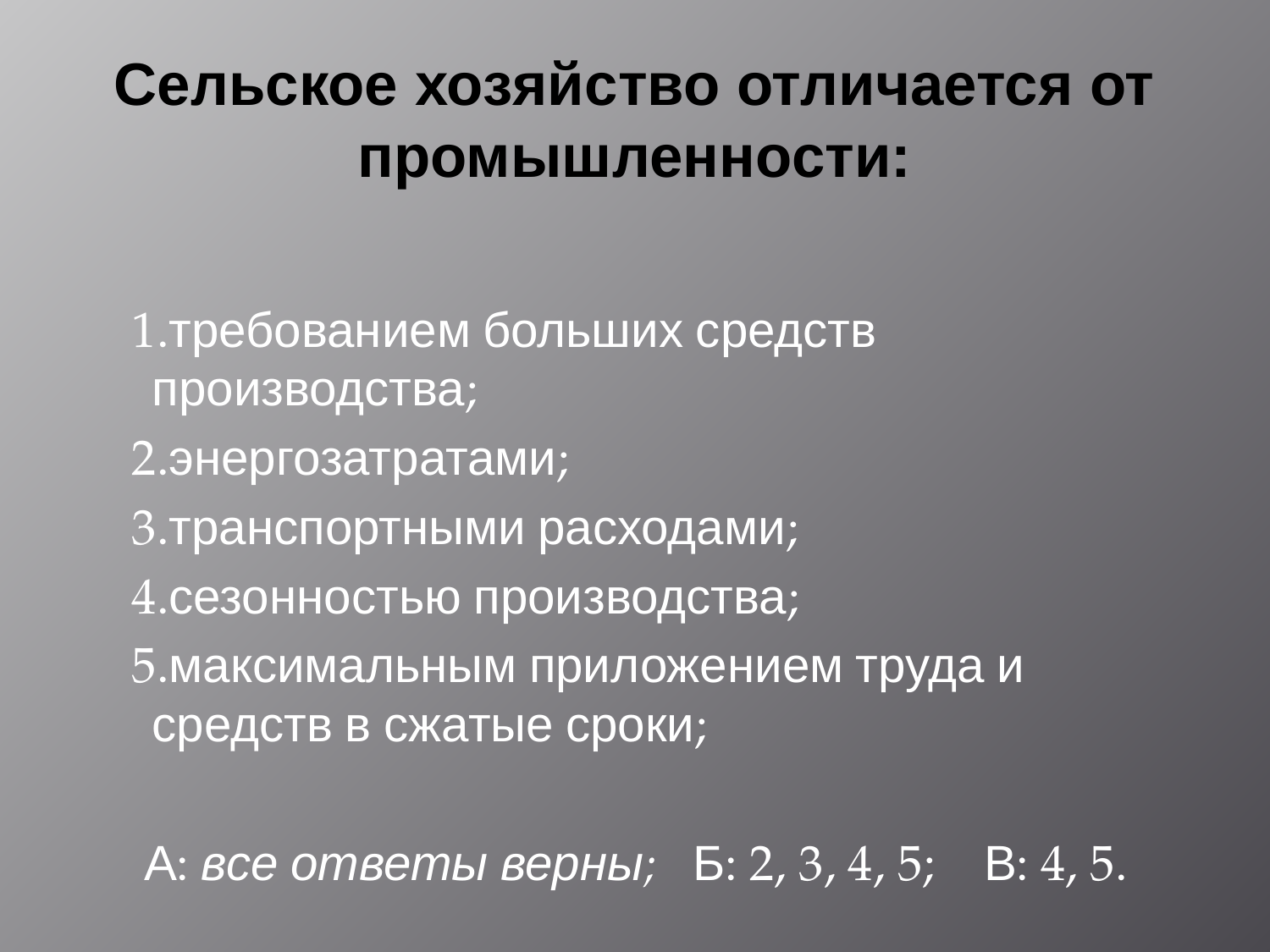

# Сельское хозяйство отличается от промышленности:

   1.требованием больших средств производства;
   2.энергозатратами;
   3.транспортными расходами;
   4.сезонностью производства;
   5.максимальным приложением труда и средств в сжатые сроки;

    А: все ответы верны;   Б: 2, 3, 4, 5;    В: 4, 5.